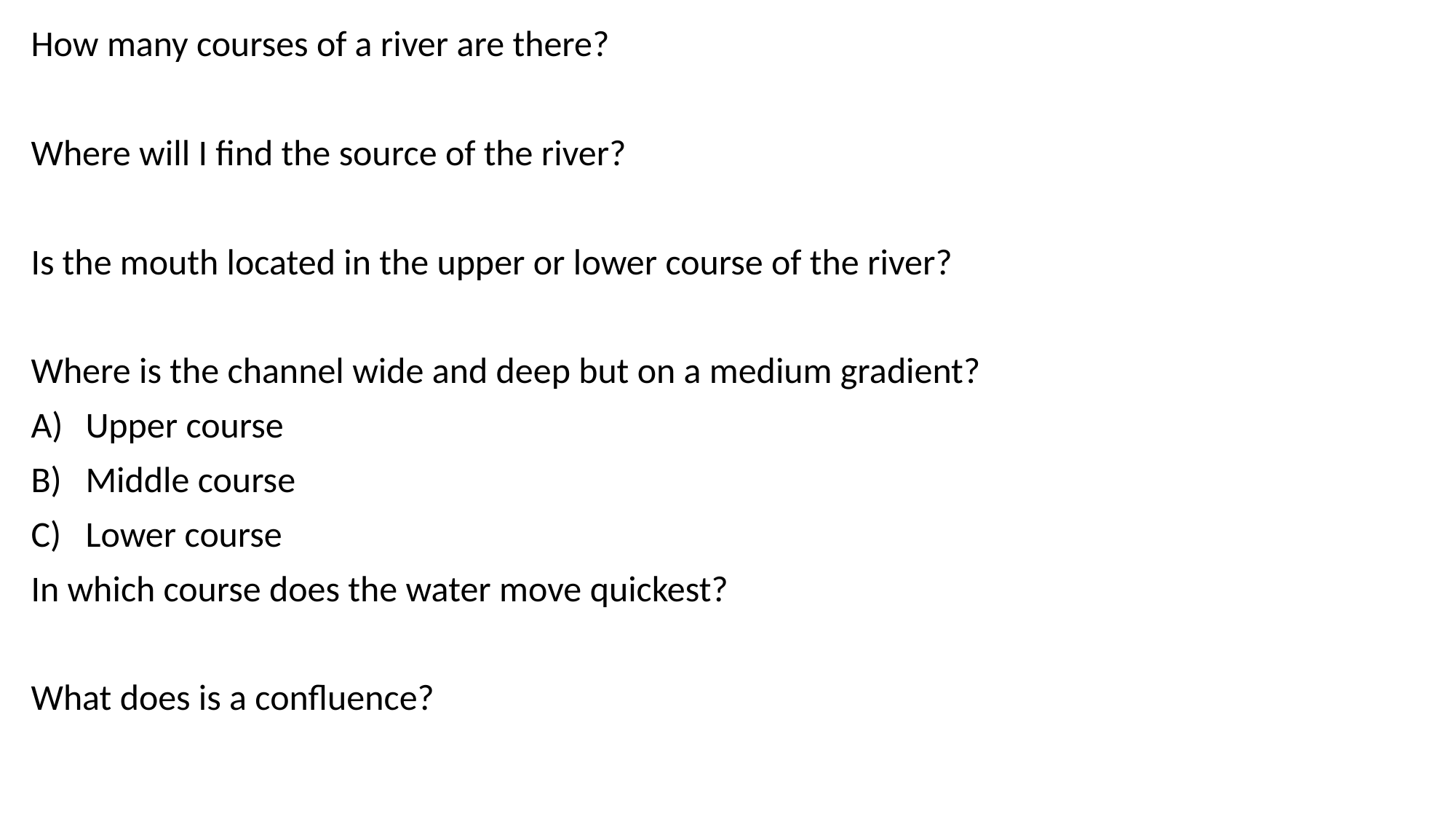

How many courses of a river are there?

Where will I find the source of the river?

Is the mouth located in the upper or lower course of the river?

Where is the channel wide and deep but on a medium gradient?
Upper course
Middle course
Lower course
In which course does the water move quickest?

What does is a confluence?